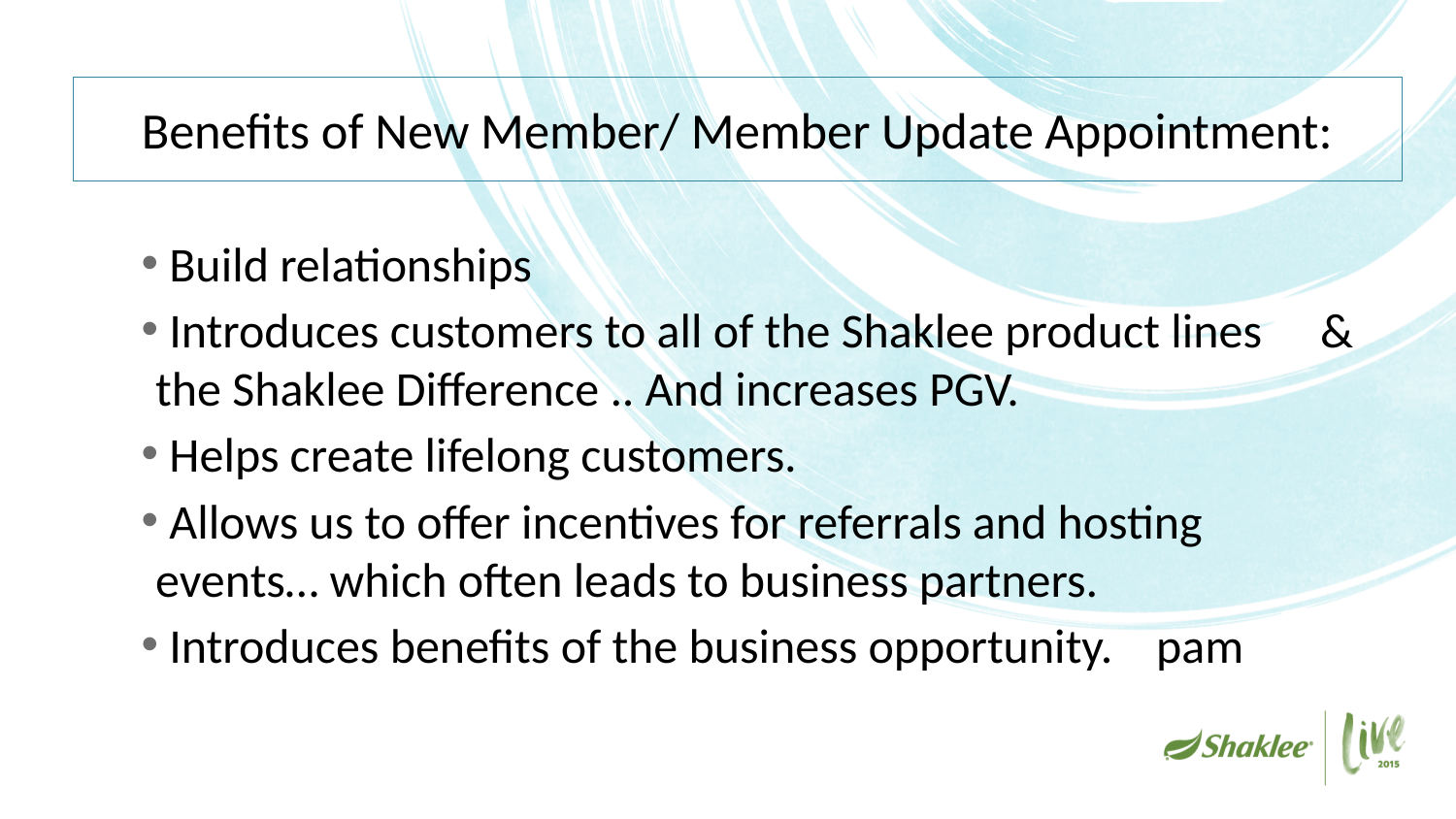

# Benefits of New Member/ Member Update Appointment:
 Build relationships
 Introduces customers to all of the Shaklee product lines 	& the Shaklee Difference .. And increases PGV.
 Helps create lifelong customers.
 Allows us to offer incentives for referrals and hosting 	events… which often leads to business partners.
 Introduces benefits of the business opportunity.    pam